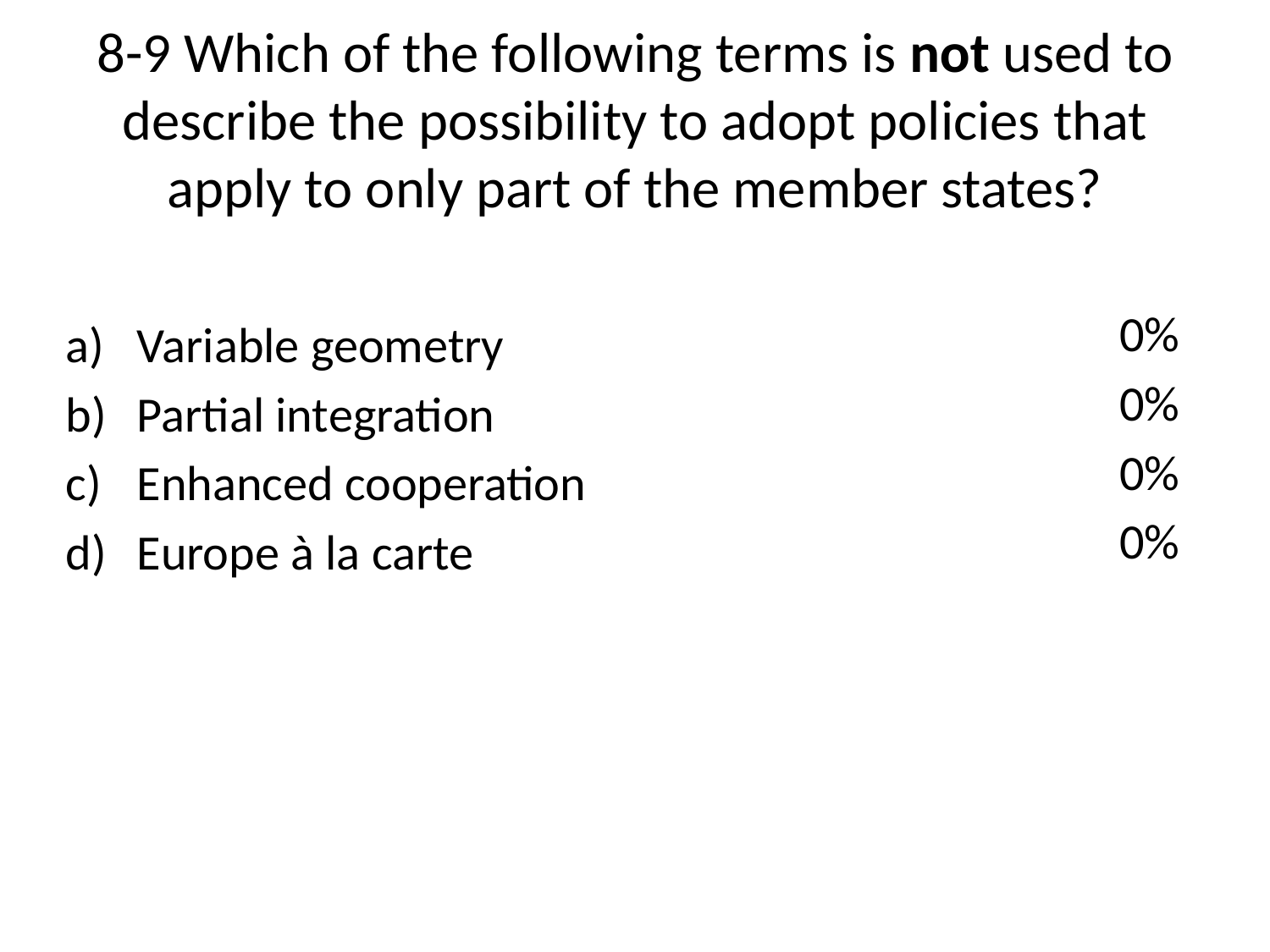

# 8-9 Which of the following terms is not used to describe the possibility to adopt policies that apply to only part of the member states?
0%
0%
0%
0%

Variable geometry
Partial integration
Enhanced cooperation
Europe à la carte